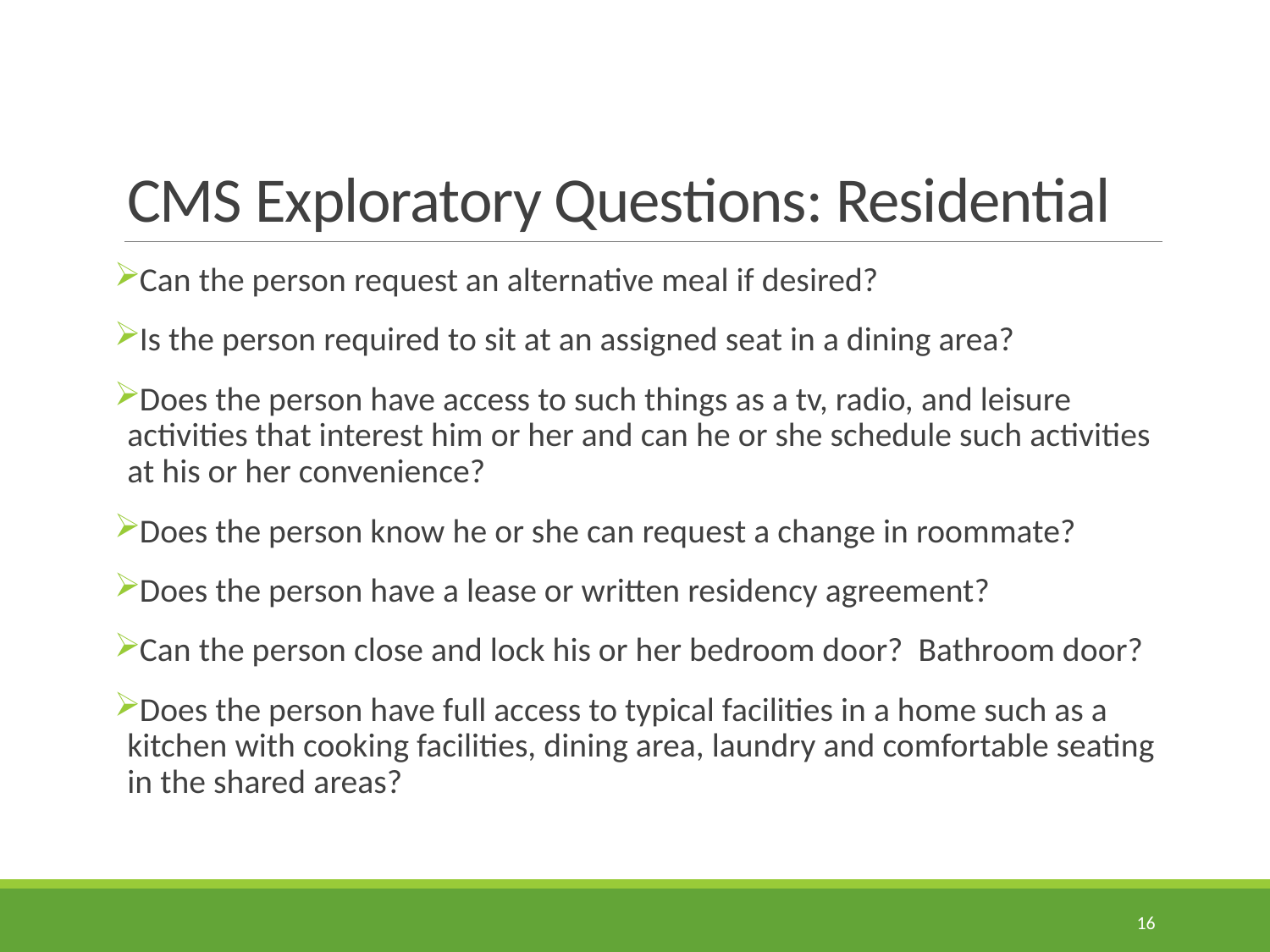

# CMS Exploratory Questions: Residential
Can the person request an alternative meal if desired?
Is the person required to sit at an assigned seat in a dining area?
Does the person have access to such things as a tv, radio, and leisure activities that interest him or her and can he or she schedule such activities at his or her convenience?
Does the person know he or she can request a change in roommate?
Does the person have a lease or written residency agreement?
Can the person close and lock his or her bedroom door?  Bathroom door?
Does the person have full access to typical facilities in a home such as a kitchen with cooking facilities, dining area, laundry and comfortable seating in the shared areas?

16